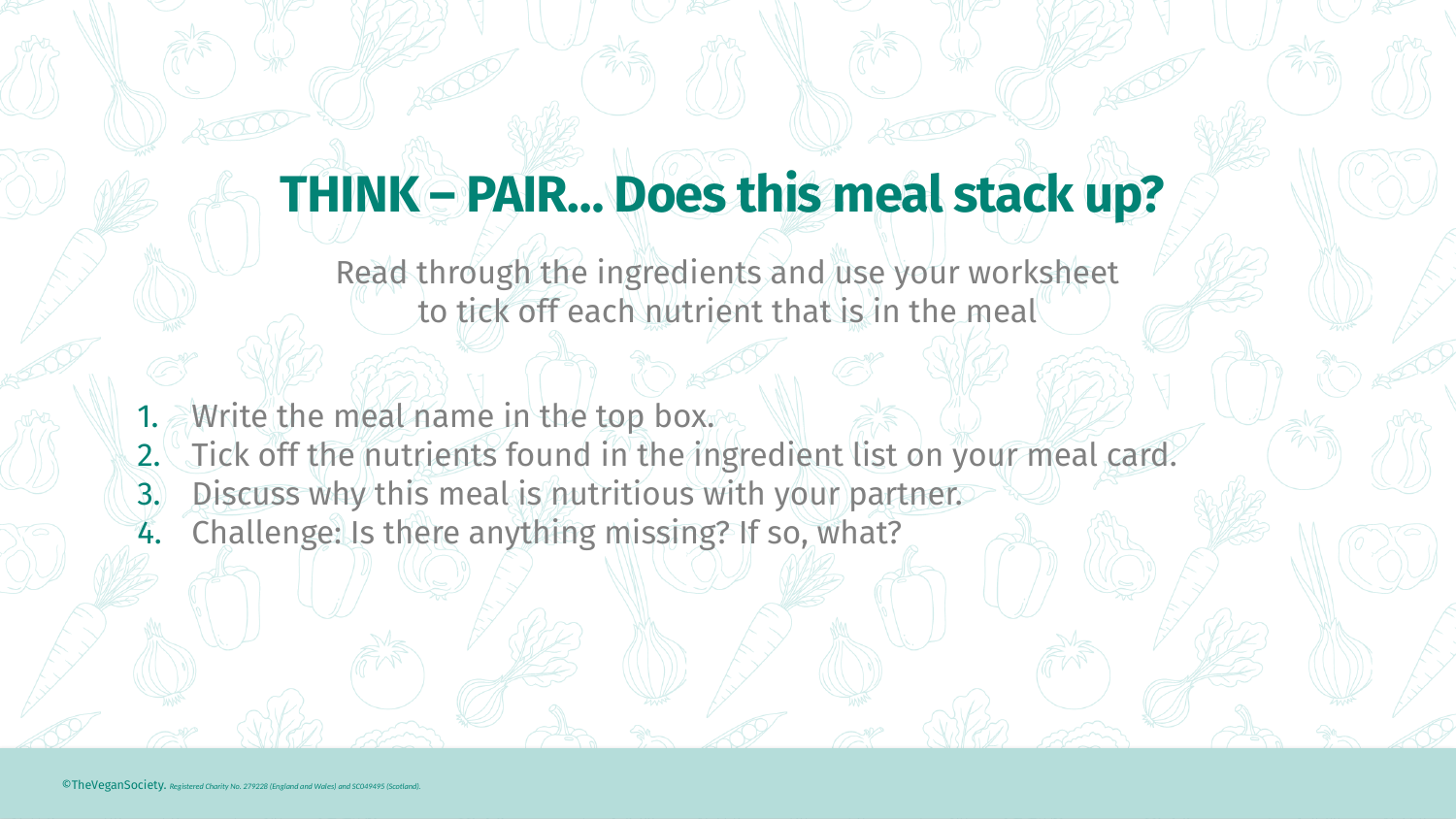

# THINK – PAIR… Does this meal stack up?
Read through the ingredients and use your worksheet
to tick off each nutrient that is in the meal
Write the meal name in the top box.
Tick off the nutrients found in the ingredient list on your meal card.
Discuss why this meal is nutritious with your partner.
Challenge: Is there anything missing? If so, what?